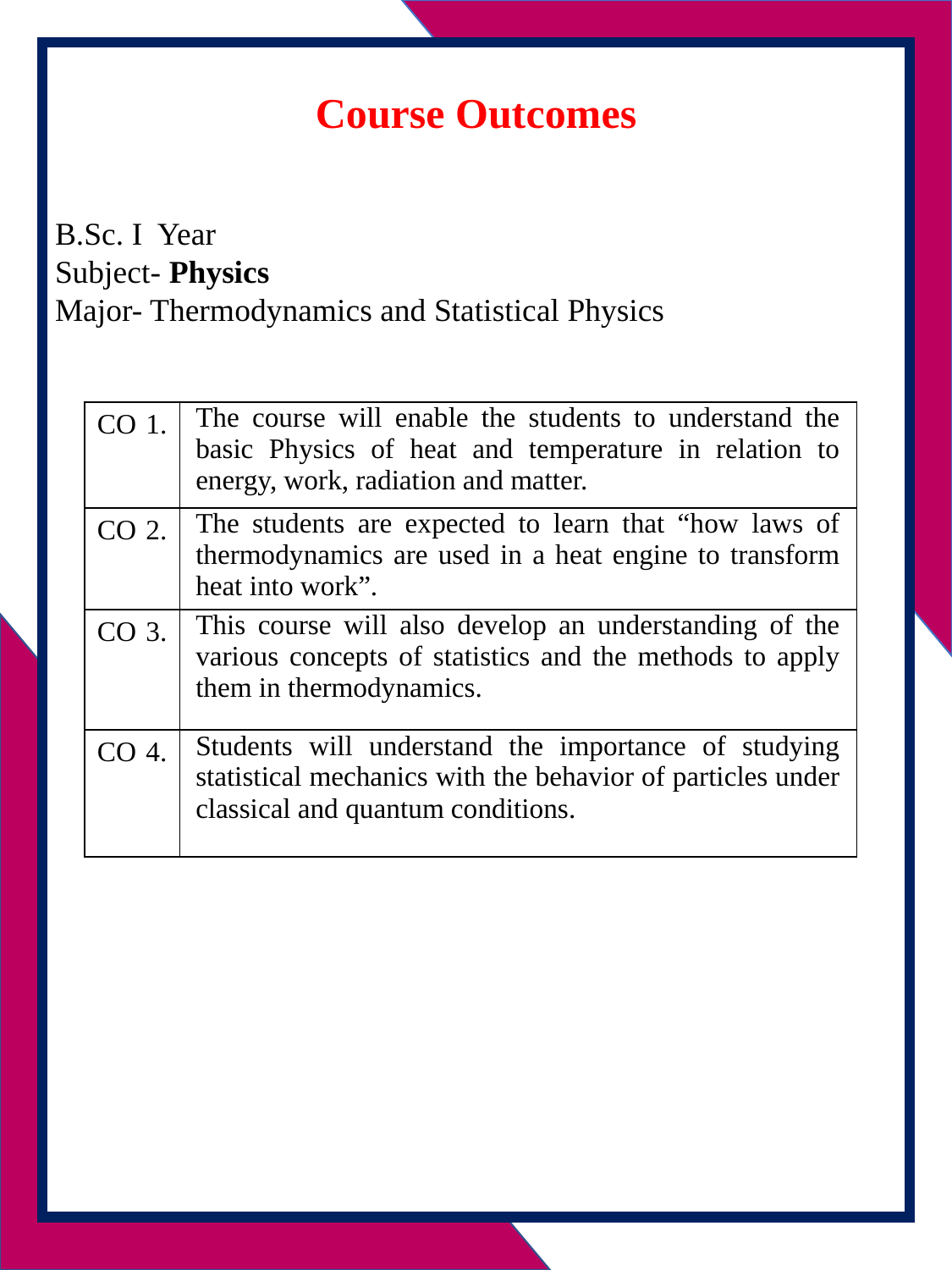

Course Outcomes

B.Sc. I  Year
Subject- Physics
Major- Thermodynamics and Statistical Physics

| CO 1. | The course will enable the students to understand the basic Physics of heat and temperature in relation to energy, work, radiation and matter. |
| --- | --- |
| CO 2. | The students are expected to learn that “how laws of thermodynamics are used in a heat engine to transform heat into work”. |
| CO 3. | This course will also develop an understanding of the various concepts of statistics and the methods to apply them in thermodynamics. |
| CO 4. | Students will understand the importance of studying statistical mechanics with the behavior of particles under classical and quantum conditions. |